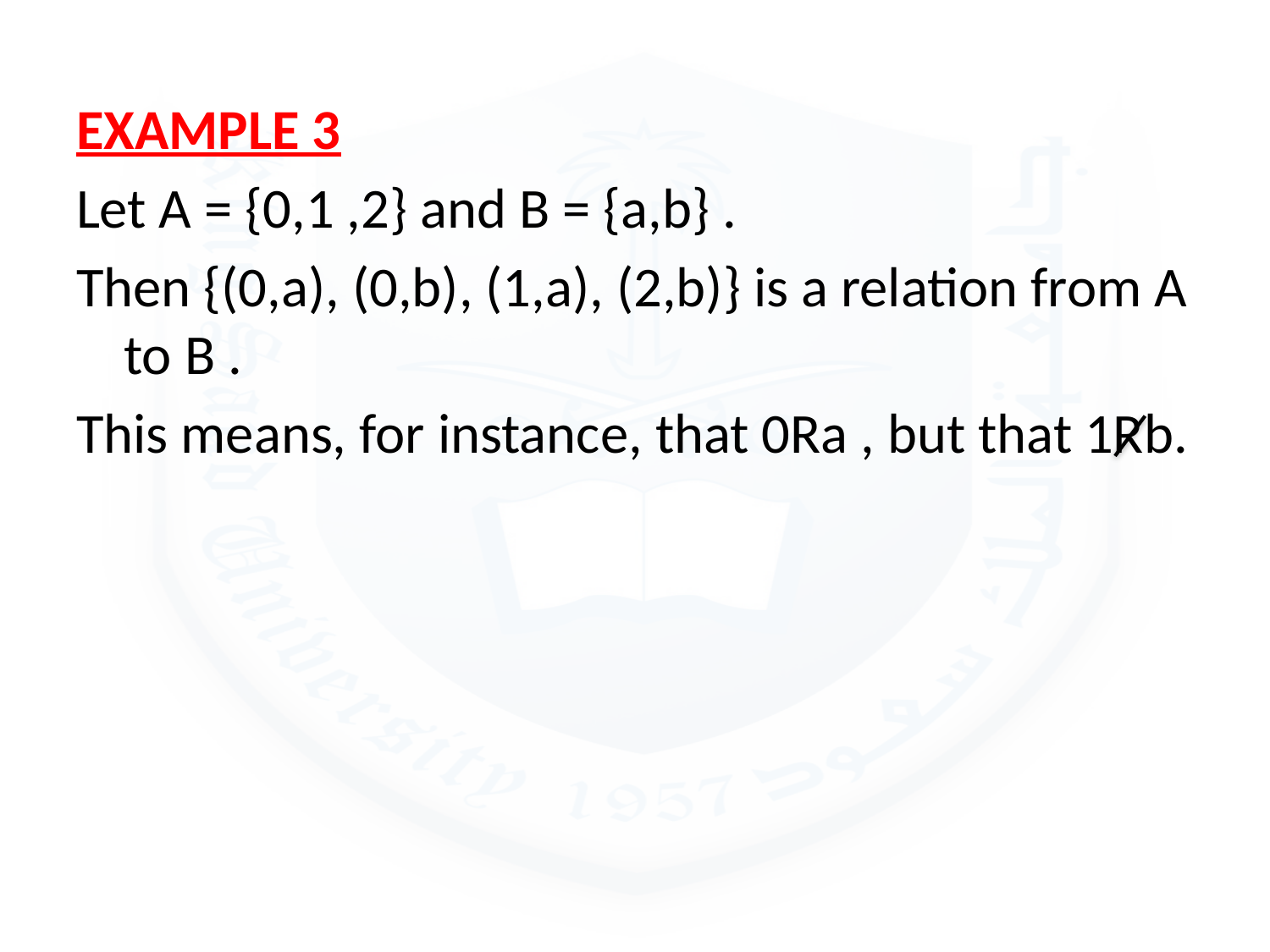

EXAMPLE 3
Let A = {0,1 ,2} and B = {a,b} .
Then {(0,a), (0,b), (1,a), (2,b)} is a relation from A to B .
This means, for instance, that 0Ra , but that 1Rb.